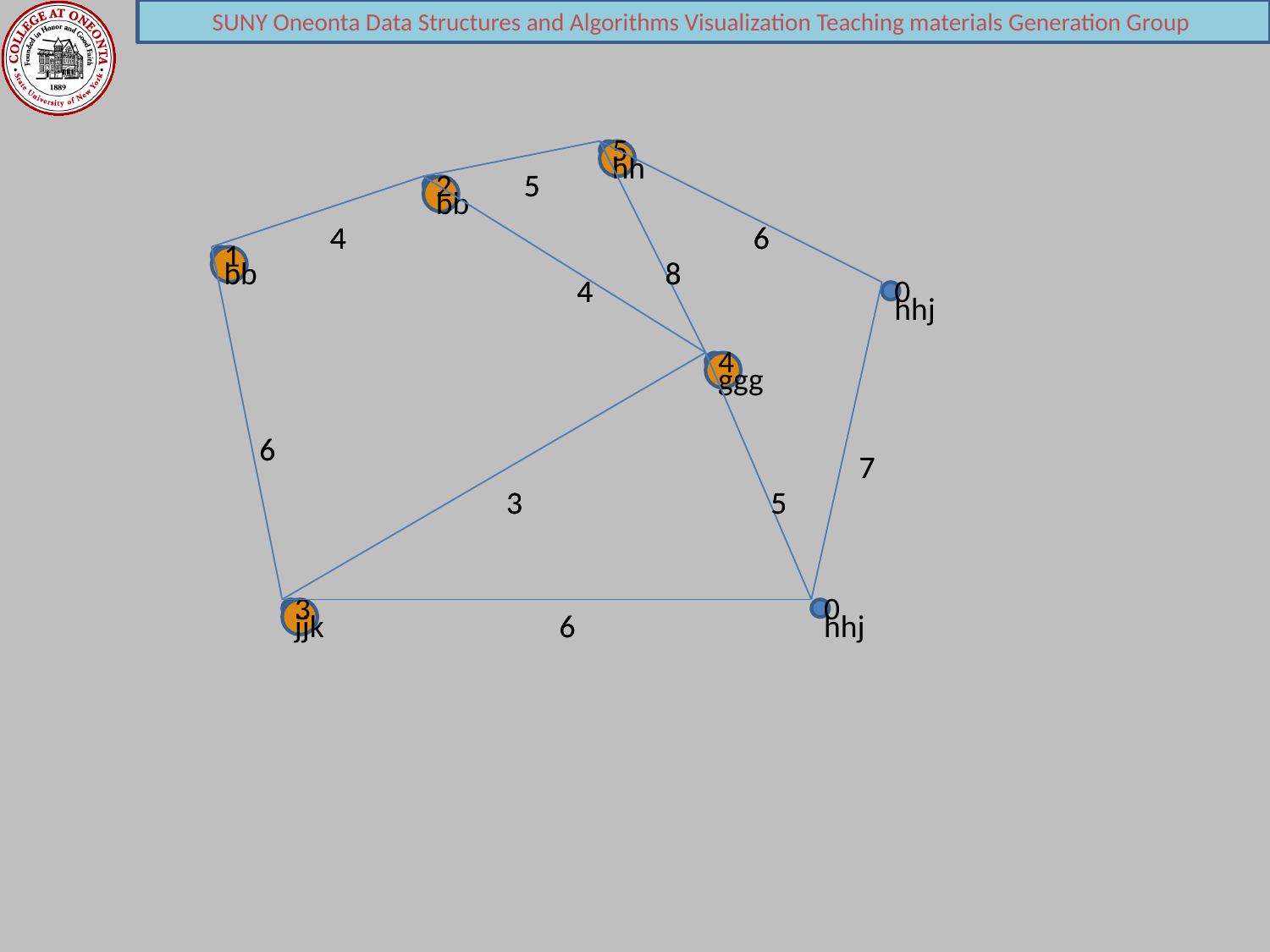

#
5

hh
2
5
5

bb
4
4
6
6

1

bb
8
8
4
4
0

hhj
4

ggg
6
6
7
7
3
3
5
5
3
0

jjk
6
6

hhj